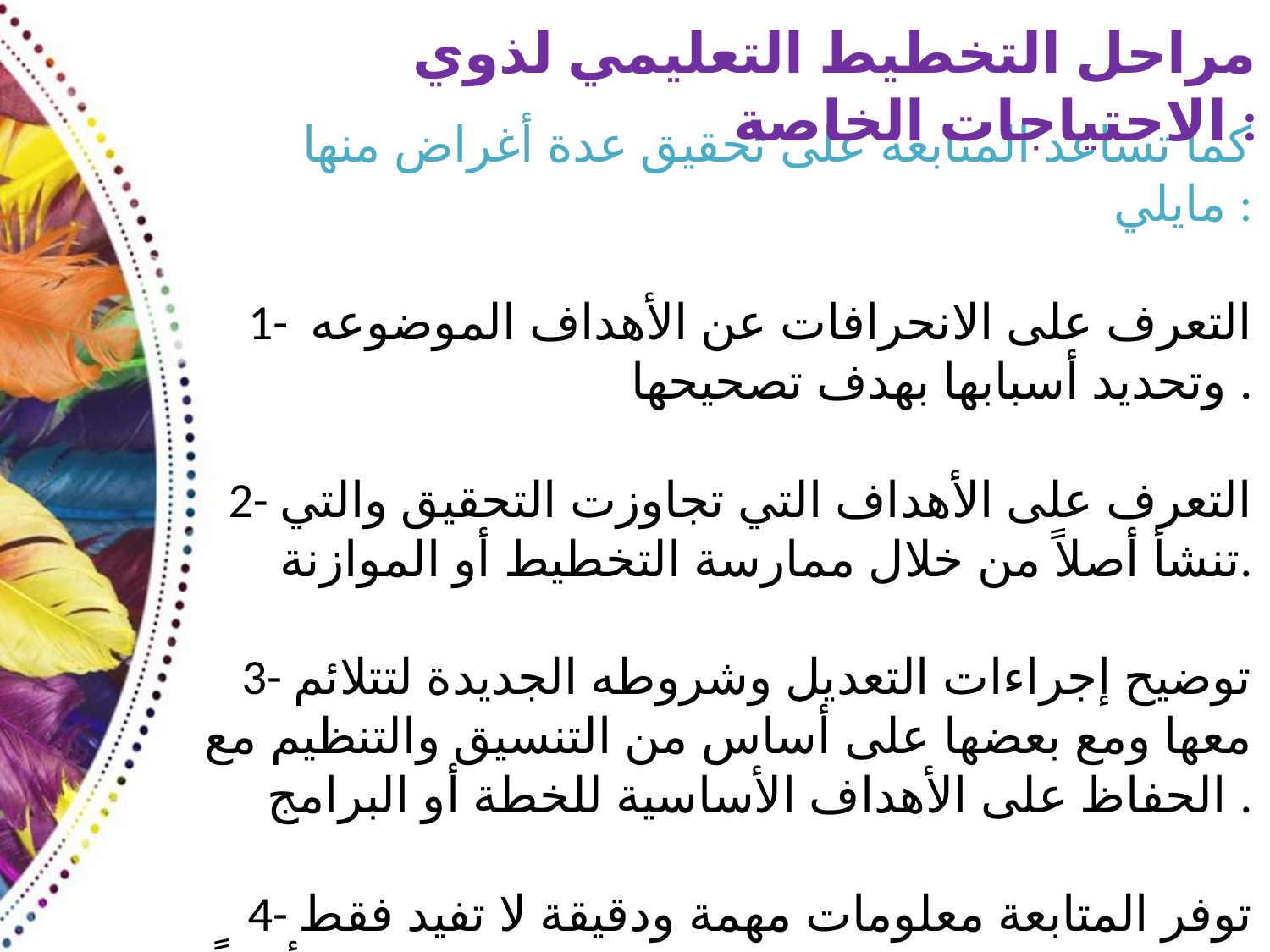

مراحل التخطيط التعليمي لذوي الاحتياجات الخاصة :
كما تساعد المتابعة على تحقيق عدة أغراض منها مايلي :

1-  التعرف على الانحرافات عن الأهداف الموضوعه وتحديد أسبابها بهدف تصحيحها .

2- التعرف على الأهداف التي تجاوزت التحقيق والتي تنشأ أصلاً من خلال ممارسة التخطيط أو الموازنة.

3- توضيح إجراءات التعديل وشروطه الجديدة لتتلائم معها ومع بعضها على أساس من التنسيق والتنظيم مع الحفاظ على الأهداف الأساسية للخطة أو البرامج .

4- توفر المتابعة معلومات مهمة ودقيقة لا تفيد فقط في إدخال التعديلات في الوقت المناسب , ولكن أيضاً تفيد في وضع الخطط .